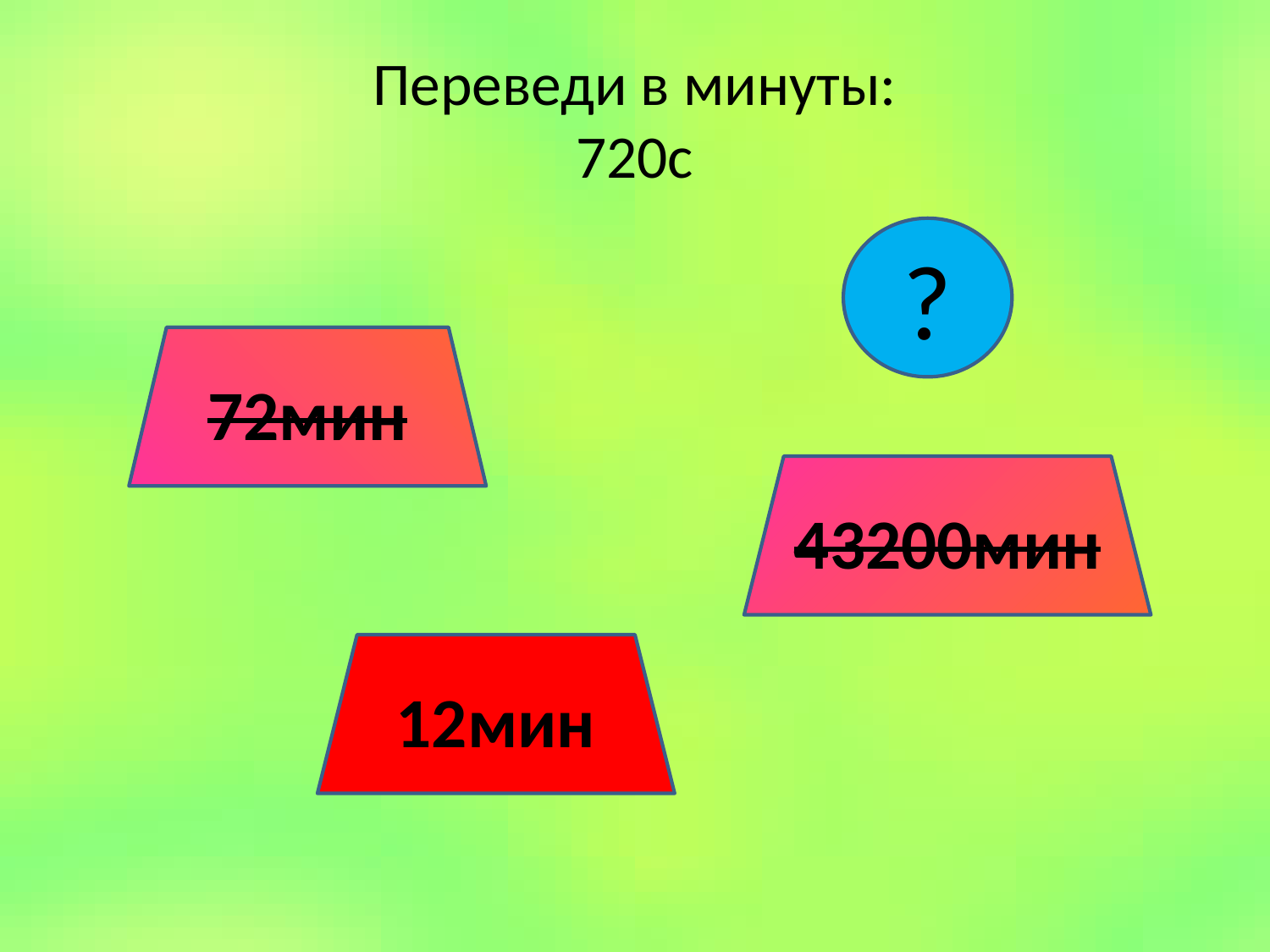

# Переведи в минуты: 720с
?
72мин
43200мин
12мин